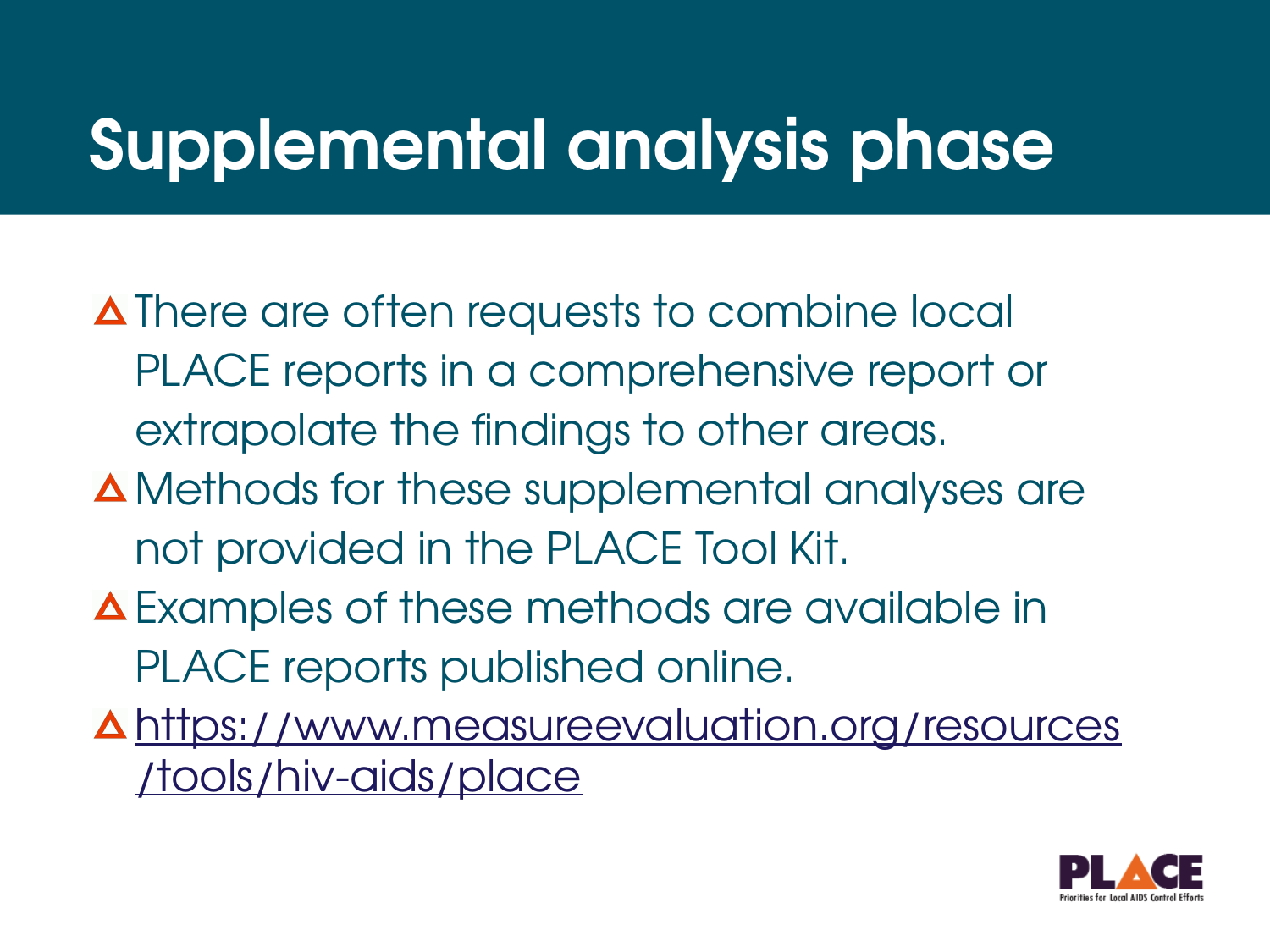

# Supplemental analysis phase
There are often requests to combine local PLACE reports in a comprehensive report or extrapolate the findings to other areas.
Methods for these supplemental analyses are not provided in the PLACE Tool Kit.
Examples of these methods are available in PLACE reports published online.
https://www.measureevaluation.org/resources/tools/hiv-aids/place